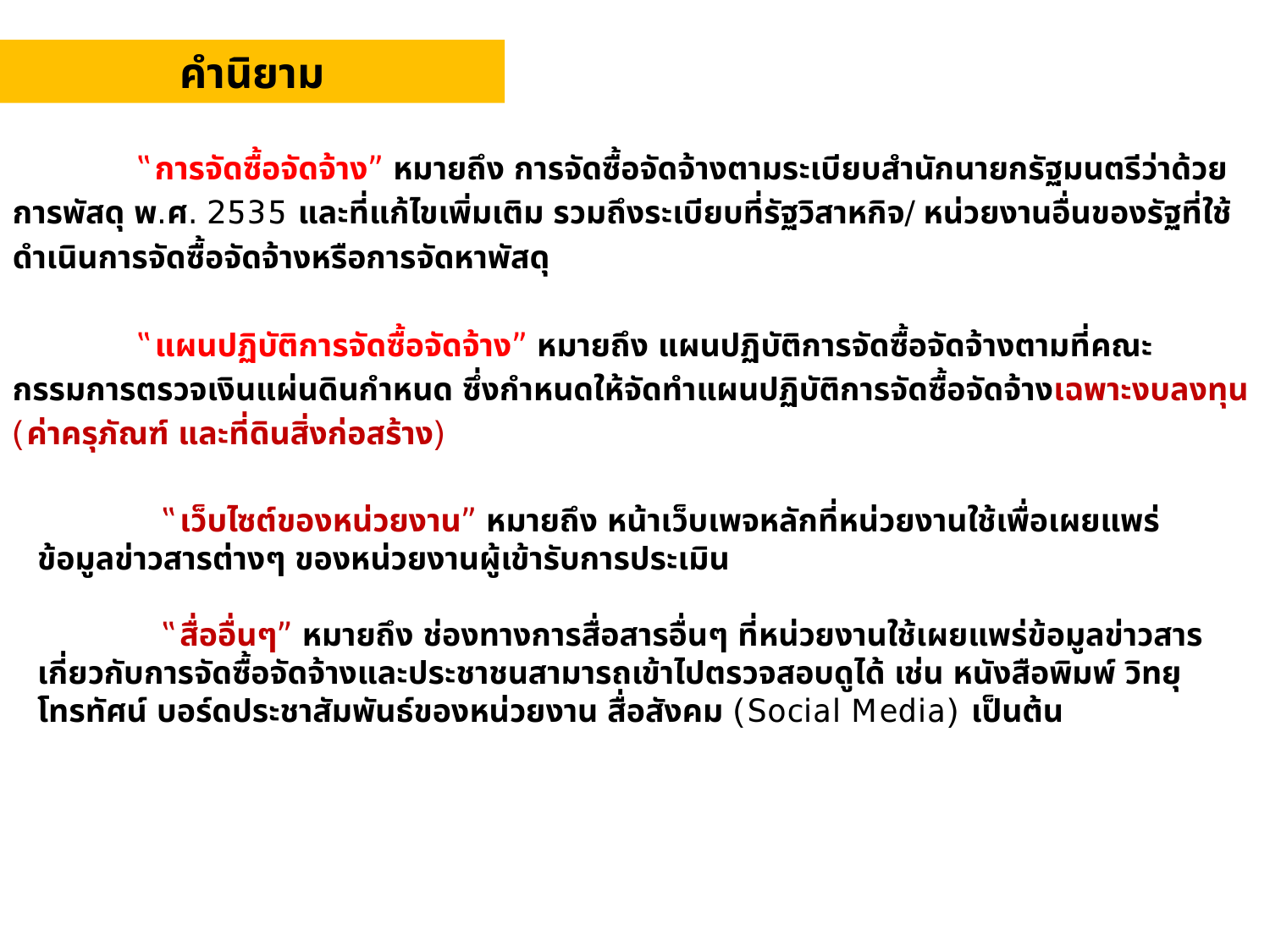

คำนิยาม
	“การจัดซื้อจัดจ้าง” หมายถึง การจัดซื้อจัดจ้างตามระเบียบสำนักนายกรัฐมนตรีว่าด้วยการพัสดุ พ.ศ. 2535 และที่แก้ไขเพิ่มเติม รวมถึงระเบียบที่รัฐวิสาหกิจ/หน่วยงานอื่นของรัฐที่ใช้ดำเนินการจัดซื้อจัดจ้างหรือการจัดหาพัสดุ

	“แผนปฏิบัติการจัดซื้อจัดจ้าง” หมายถึง แผนปฏิบัติการจัดซื้อจัดจ้างตามที่คณะกรรมการตรวจเงินแผ่นดินกำหนด ซึ่งกำหนดให้จัดทำแผนปฏิบัติการจัดซื้อจัดจ้างเฉพาะงบลงทุน (ค่าครุภัณฑ์ และที่ดินสิ่งก่อสร้าง)
	“เว็บไซต์ของหน่วยงาน” หมายถึง หน้าเว็บเพจหลักที่หน่วยงานใช้เพื่อเผยแพร่ข้อมูลข่าวสารต่างๆ ของหน่วยงานผู้เข้ารับการประเมิน

	“สื่ออื่นๆ” หมายถึง ช่องทางการสื่อสารอื่นๆ ที่หน่วยงานใช้เผยแพร่ข้อมูลข่าวสารเกี่ยวกับการจัดซื้อจัดจ้างและประชาชนสามารถเข้าไปตรวจสอบดูได้ เช่น หนังสือพิมพ์ วิทยุ โทรทัศน์ บอร์ดประชาสัมพันธ์ของหน่วยงาน สื่อสังคม (Social Media) เป็นต้น